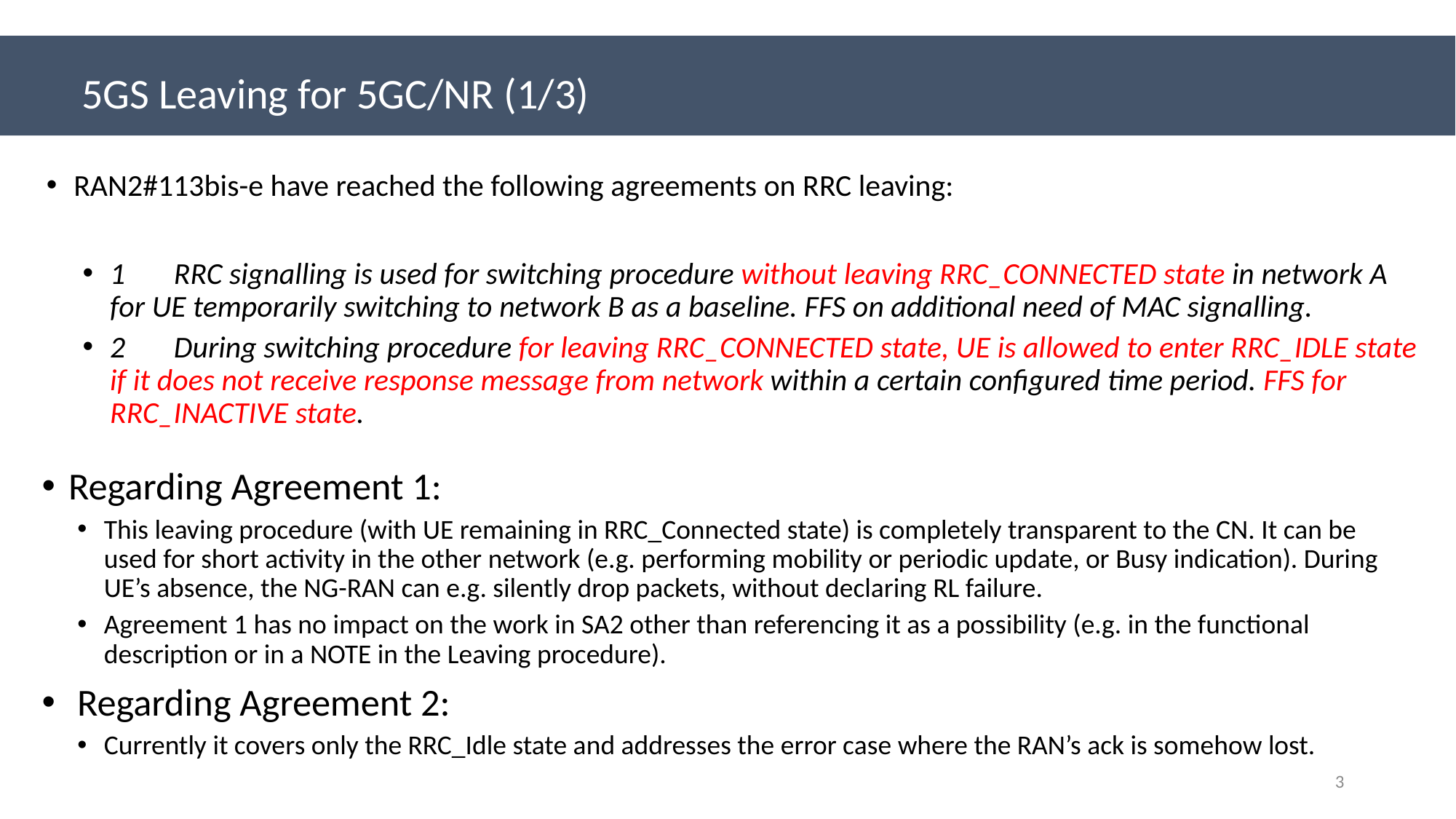

# 5GS Leaving for 5GC/NR (1/3)
RAN2#113bis-e have reached the following agreements on RRC leaving:

1       RRC signalling is used for switching procedure without leaving RRC_CONNECTED state in network A for UE temporarily switching to network B as a baseline. FFS on additional need of MAC signalling.
2       During switching procedure for leaving RRC_CONNECTED state, UE is allowed to enter RRC_IDLE state if it does not receive response message from network within a certain configured time period. FFS for RRC_INACTIVE state.

Regarding Agreement 1:
This leaving procedure (with UE remaining in RRC_Connected state) is completely transparent to the CN. It can be used for short activity in the other network (e.g. performing mobility or periodic update, or Busy indication). During UE’s absence, the NG-RAN can e.g. silently drop packets, without declaring RL failure.
Agreement 1 has no impact on the work in SA2 other than referencing it as a possibility (e.g. in the functional description or in a NOTE in the Leaving procedure).
 Regarding Agreement 2:
Currently it covers only the RRC_Idle state and addresses the error case where the RAN’s ack is somehow lost.
3